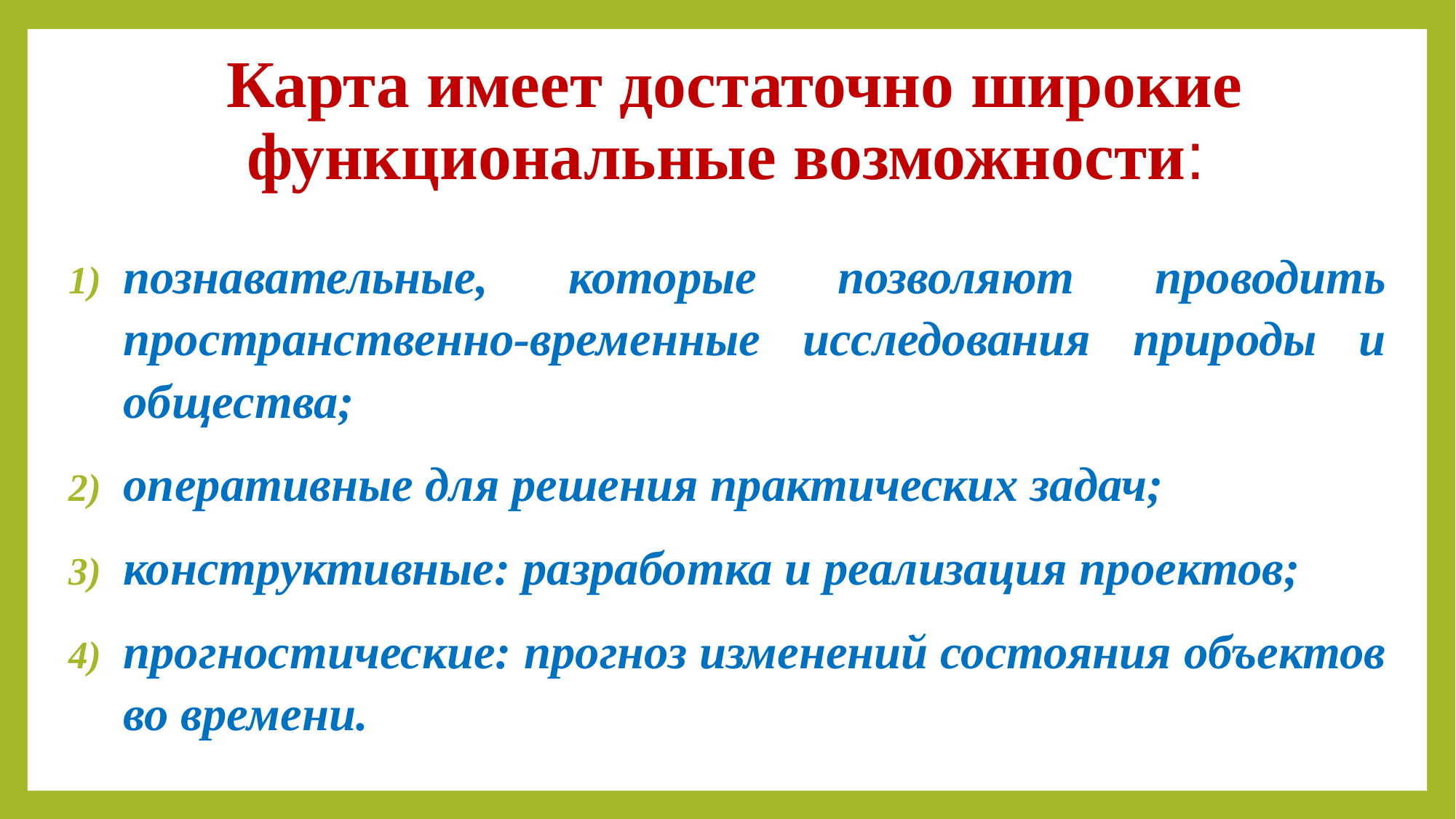

# Карта имеет достаточно широкие функциональные возможности:
познавательные, которые позволяют проводить пространственно-временные исследования природы и общества;
оперативные для решения практических задач;
конструктивные: разработка и реализация проектов;
прогностические: прогноз изменений состояния объектов во времени.